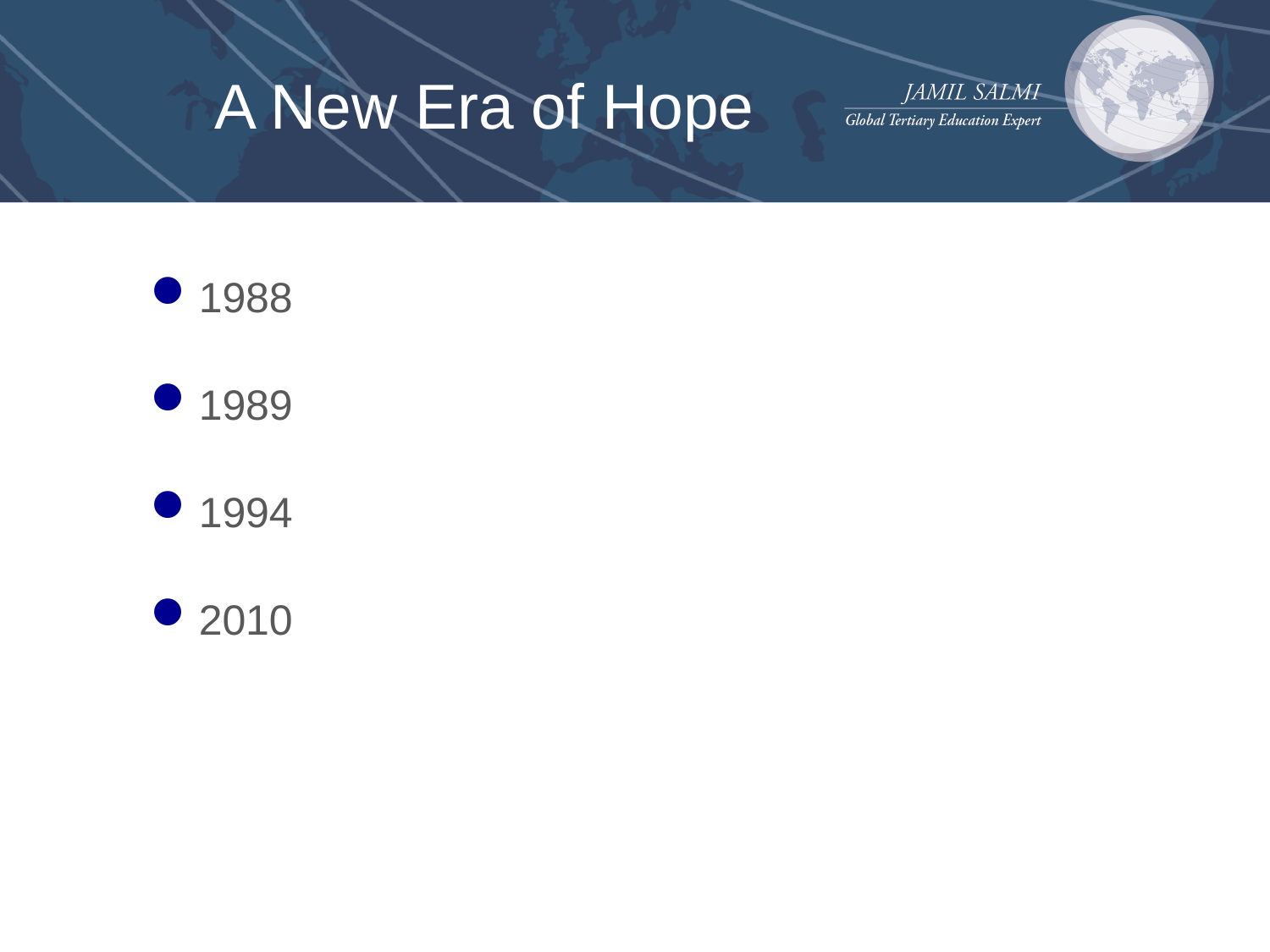

# A New Era of Hope
1988
1989
1994
2010